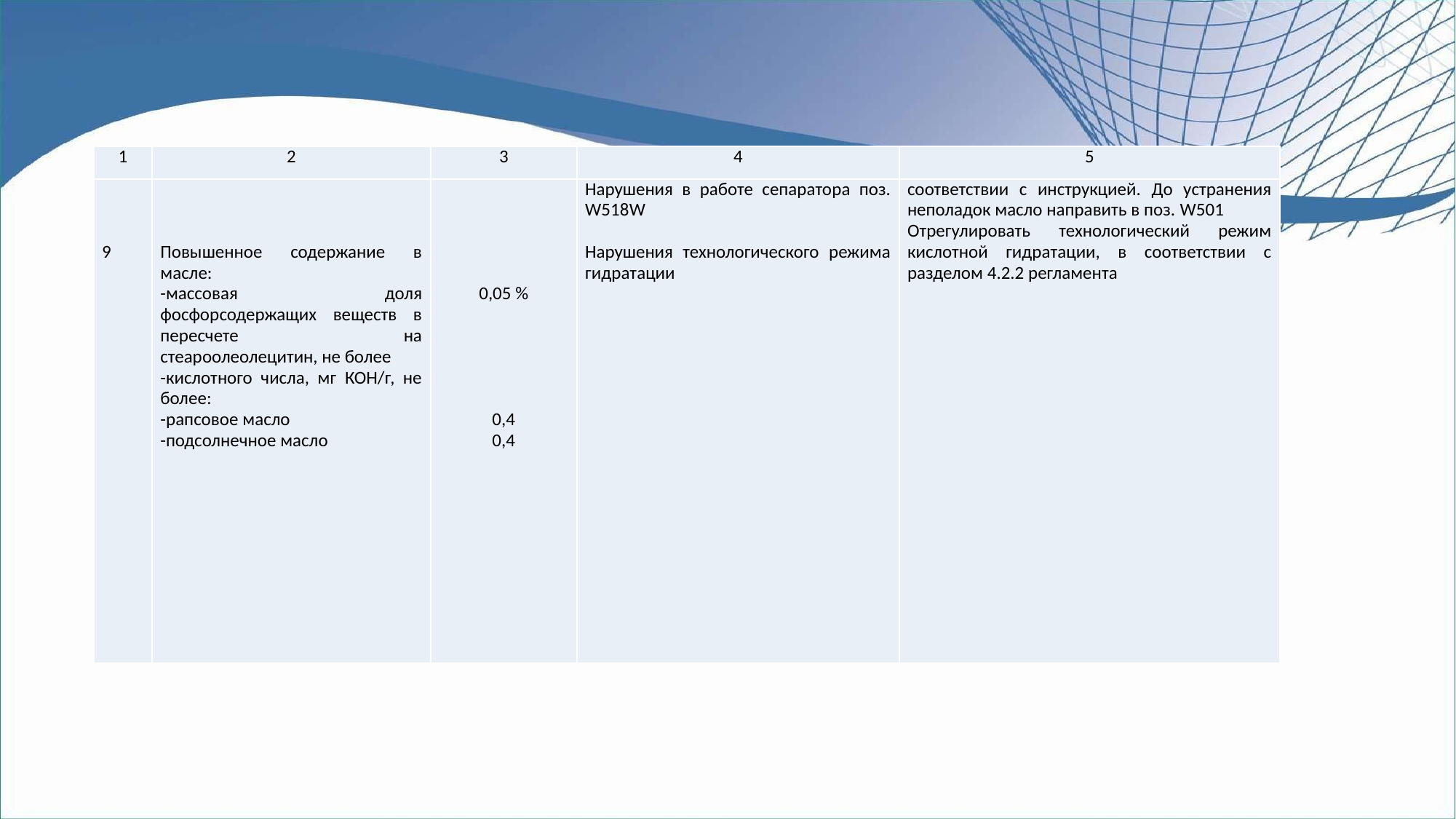

| 1 | 2 | 3 | 4 | 5 |
| --- | --- | --- | --- | --- |
| 9 | Повышенное содержание в масле: -массовая доля фосфорсодержащих веществ в пересчете на стеароолеолецитин, не более -кислотного числа, мг КОН/г, не более: -рапсовое масло -подсолнечное масло | 0,05 %           0,4 0,4 | Нарушения в работе сепаратора поз. W518W   Нарушения технологического режима гидратации | соответствии с инструкцией. До устранения неполадок масло направить в поз. W501 Отрегулировать технологический режим кислотной гидратации, в соответствии с разделом 4.2.2 регламента |